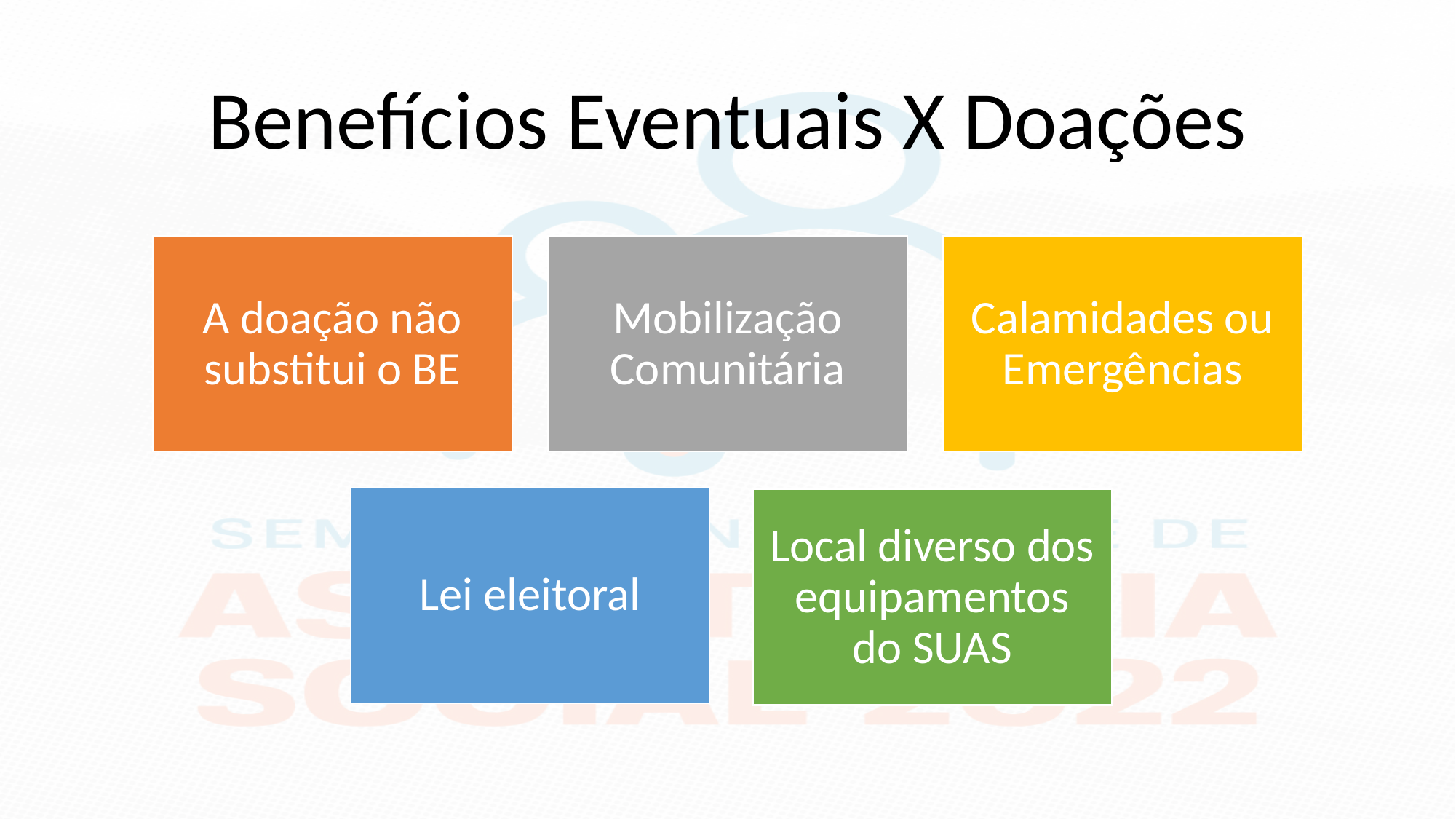

# Benefícios Eventuais X Doações
A doação não substitui o BE
Mobilização Comunitária
Calamidades ou Emergências
Lei eleitoral
Local diverso dos equipamentos do SUAS